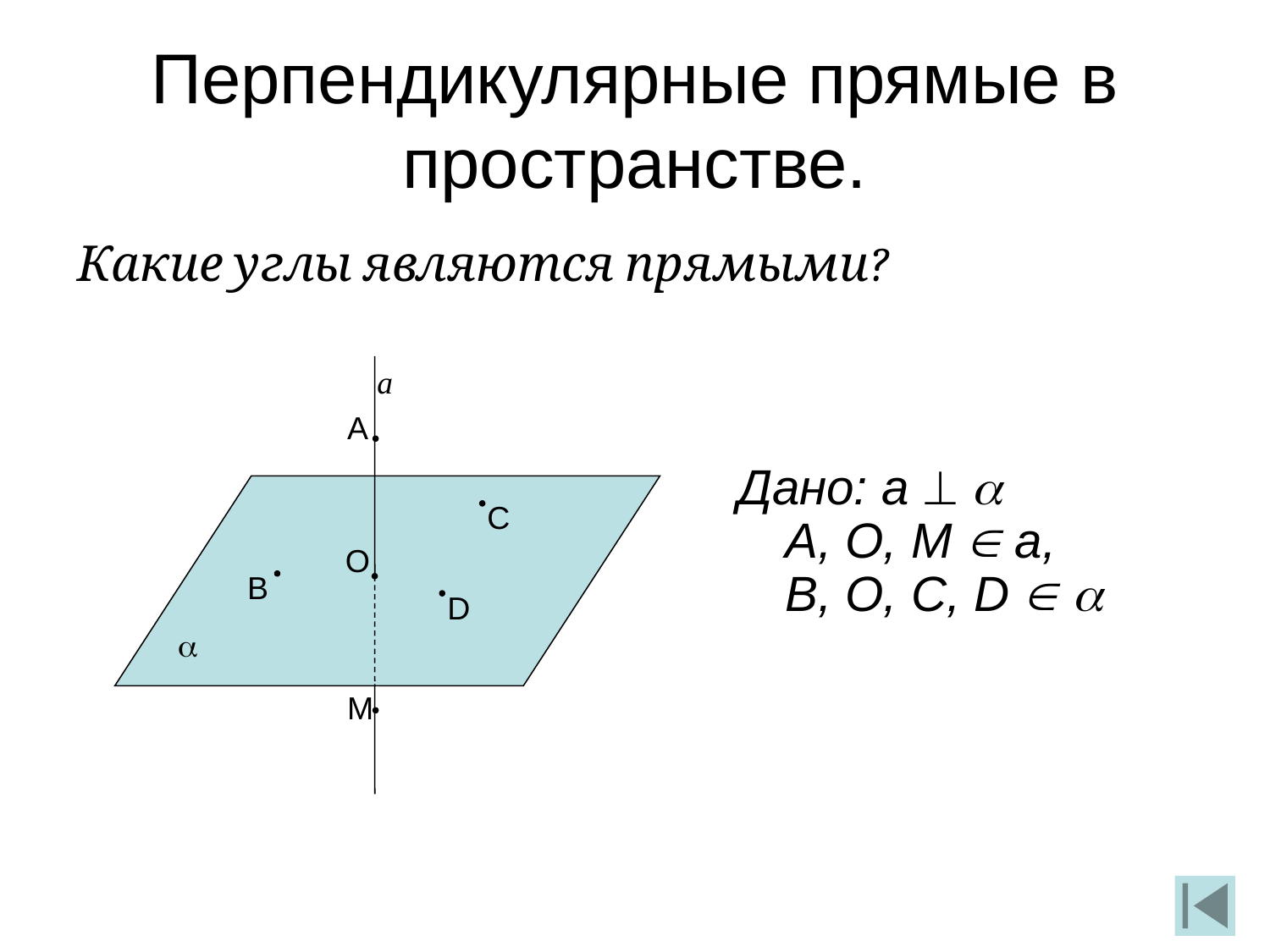

Перпендикулярные прямые в пространстве.
Какие углы являются прямыми?
а

А

Дано: a ⊥ α
А, О, М ∈ а,
B, O, C, D ∈ α

α
С

О
В

D

М